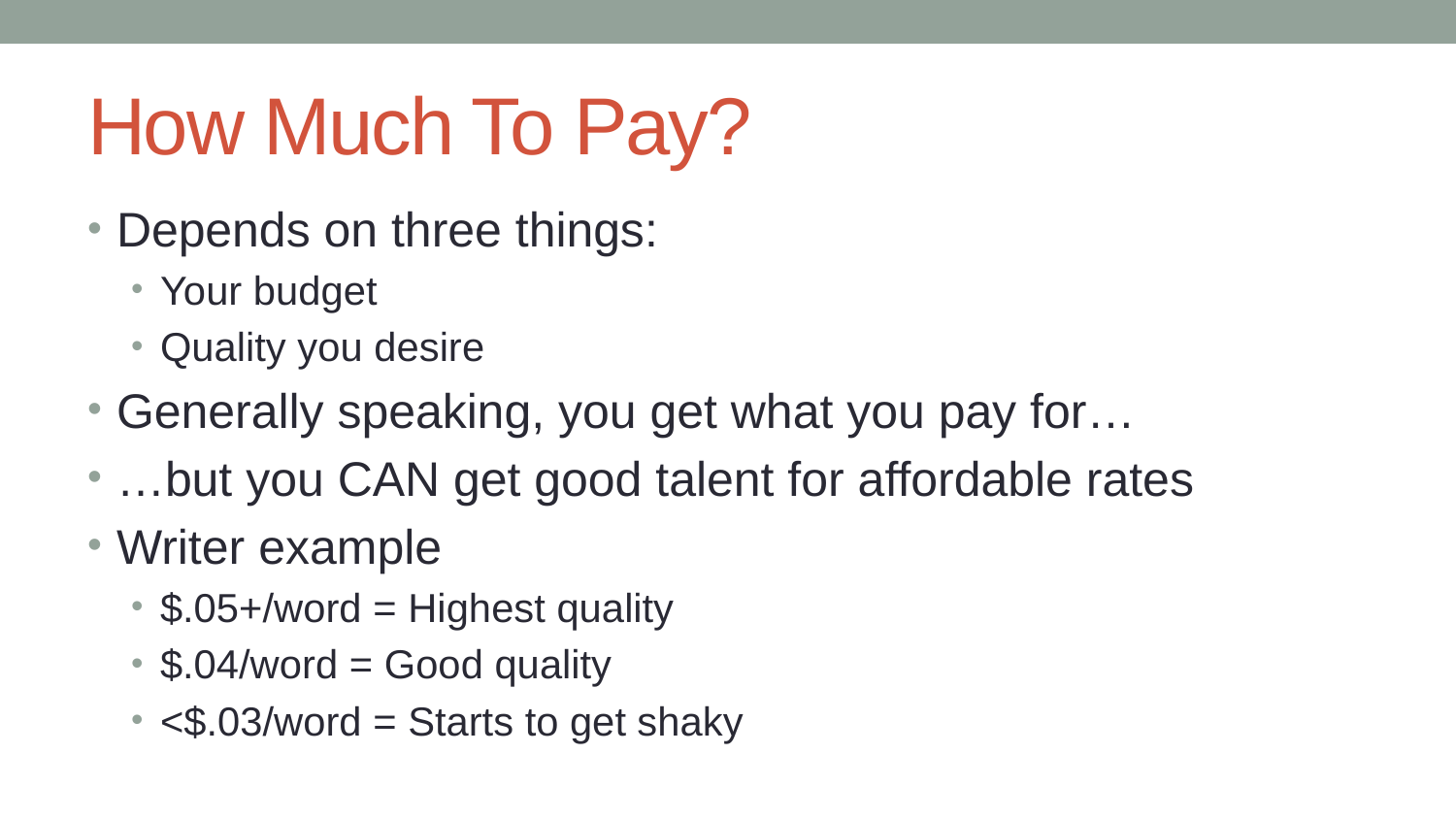

# How Much To Pay?
Depends on three things:
Your budget
Quality you desire
Generally speaking, you get what you pay for…
…but you CAN get good talent for affordable rates
Writer example
$.05+/word = Highest quality
$.04/word = Good quality
<$.03/word = Starts to get shaky